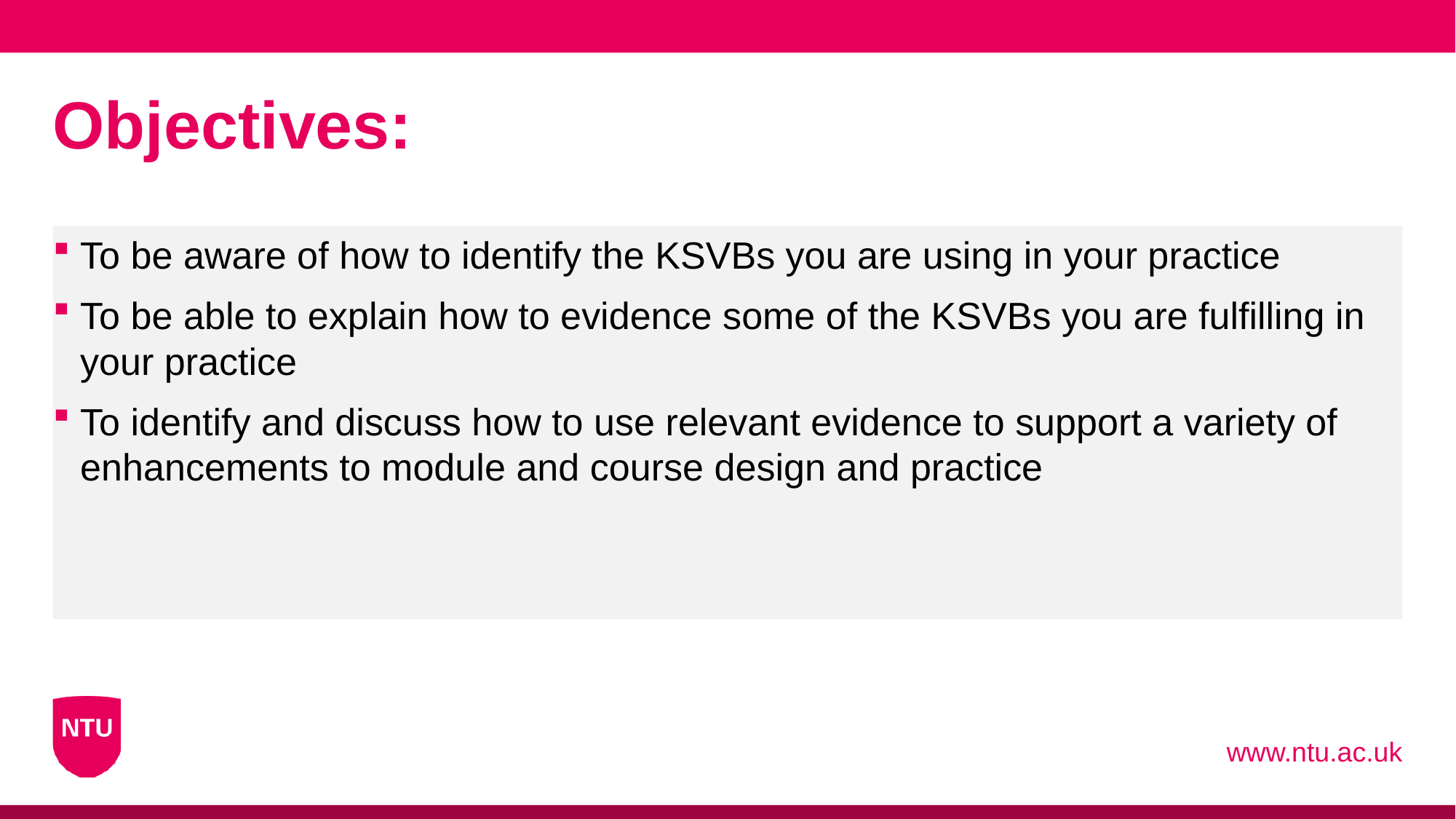

# Objectives:
To be aware of how to identify the KSVBs you are using in your practice
To be able to explain how to evidence some of the KSVBs you are fulfilling in your practice
To identify and discuss how to use relevant evidence to support a variety of enhancements to module and course design and practice

www.ntu.ac.uk